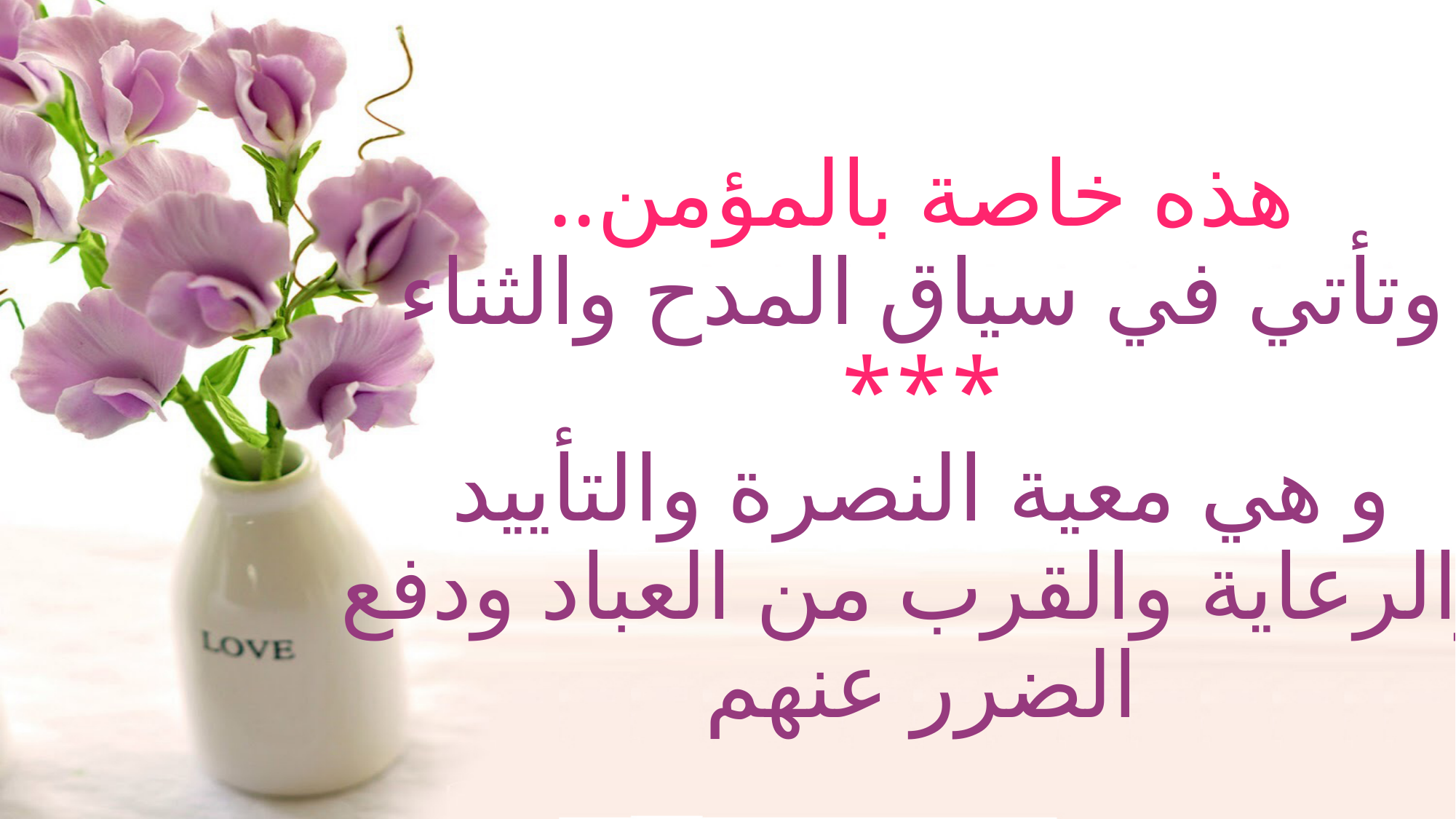

# هذه خاصة بالمؤمن.. وتأتي في سياق المدح والثناء *** و هي معية النصرة والتأييد والرعاية والقرب من العباد ودفع الضرر عنهم